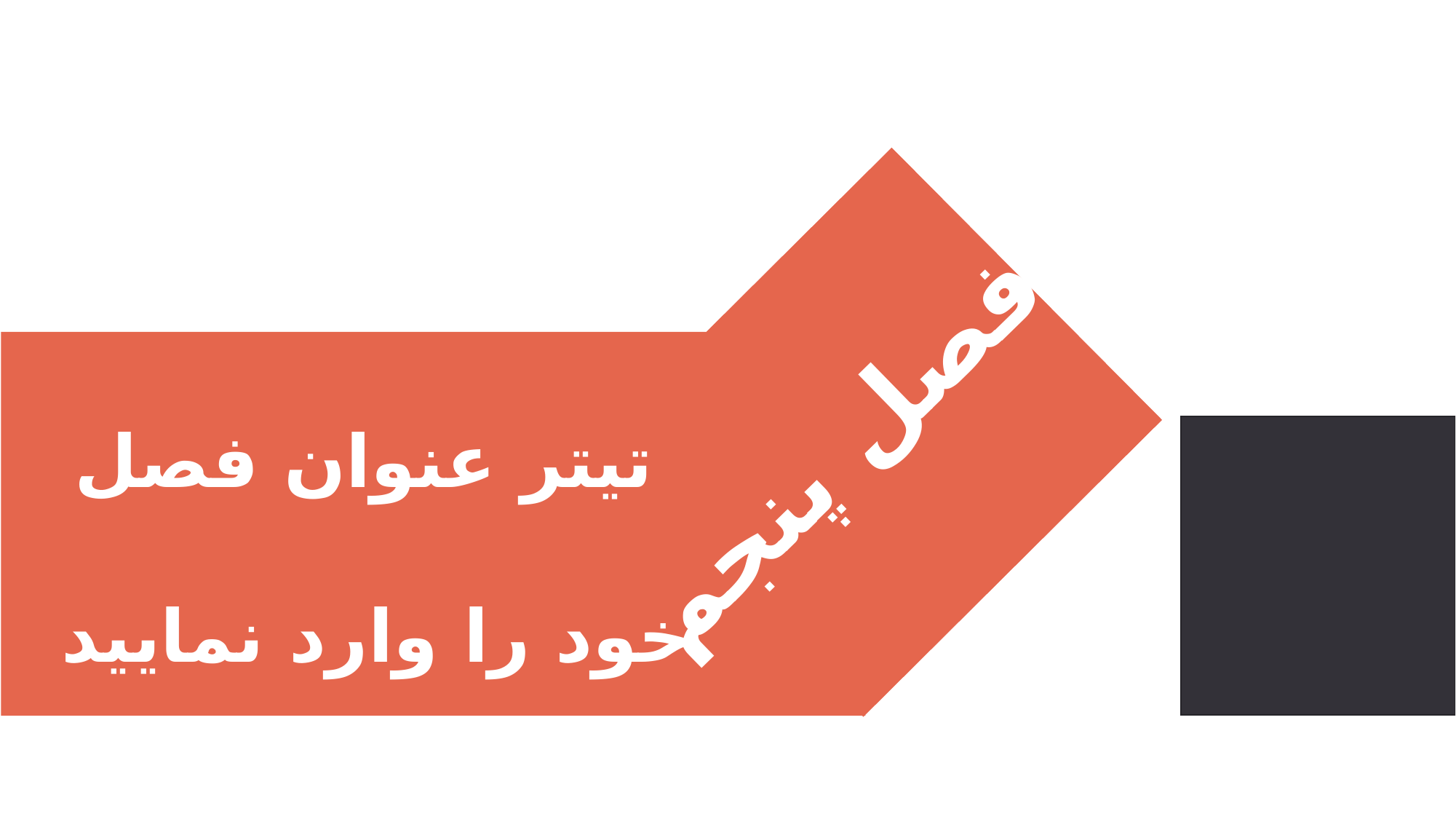

فصل پنجم
تیتر عنوان فصل
 خود را وارد نمایید